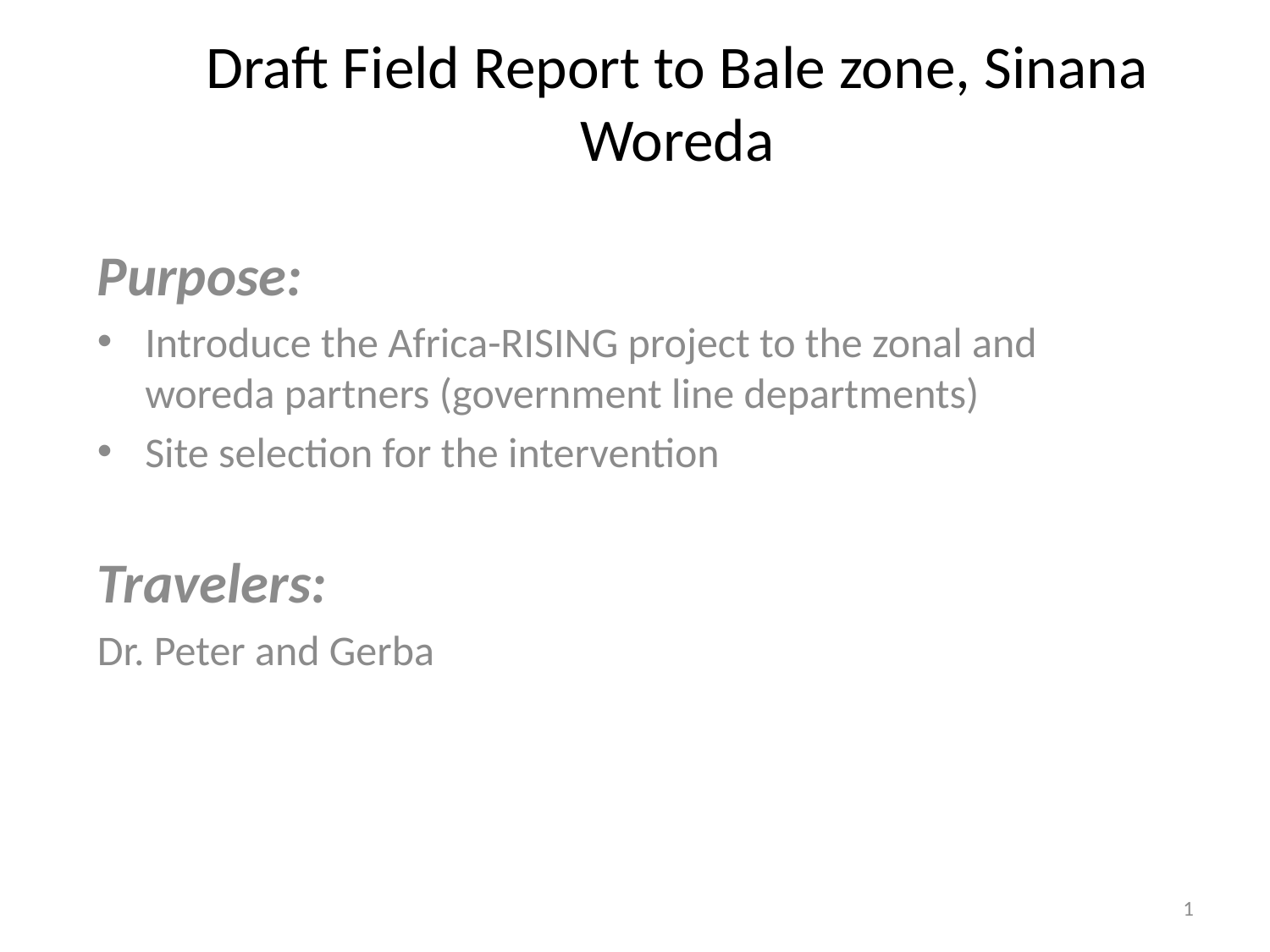

# Draft Field Report to Bale zone, Sinana Woreda
Purpose:
Introduce the Africa-RISING project to the zonal and woreda partners (government line departments)
Site selection for the intervention

Travelers:
Dr. Peter and Gerba

1